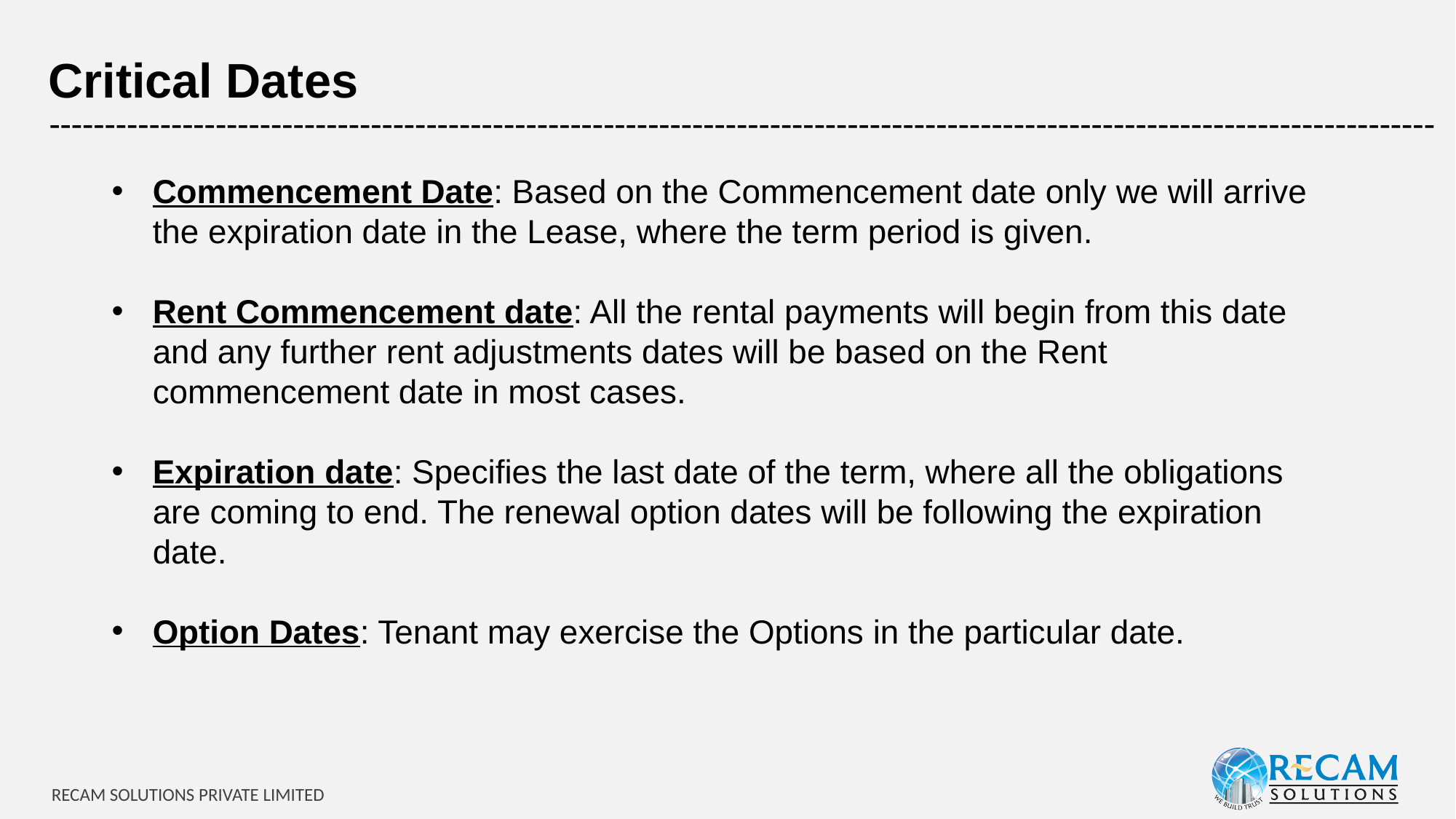

Critical Dates
-----------------------------------------------------------------------------------------------------------------------------
Commencement Date: Based on the Commencement date only we will arrive the expiration date in the Lease, where the term period is given.

Rent Commencement date: All the rental payments will begin from this date and any further rent adjustments dates will be based on the Rent commencement date in most cases.

Expiration date: Specifies the last date of the term, where all the obligations are coming to end. The renewal option dates will be following the expiration date.

Option Dates: Tenant may exercise the Options in the particular date.
RECAM SOLUTIONS PRIVATE LIMITED